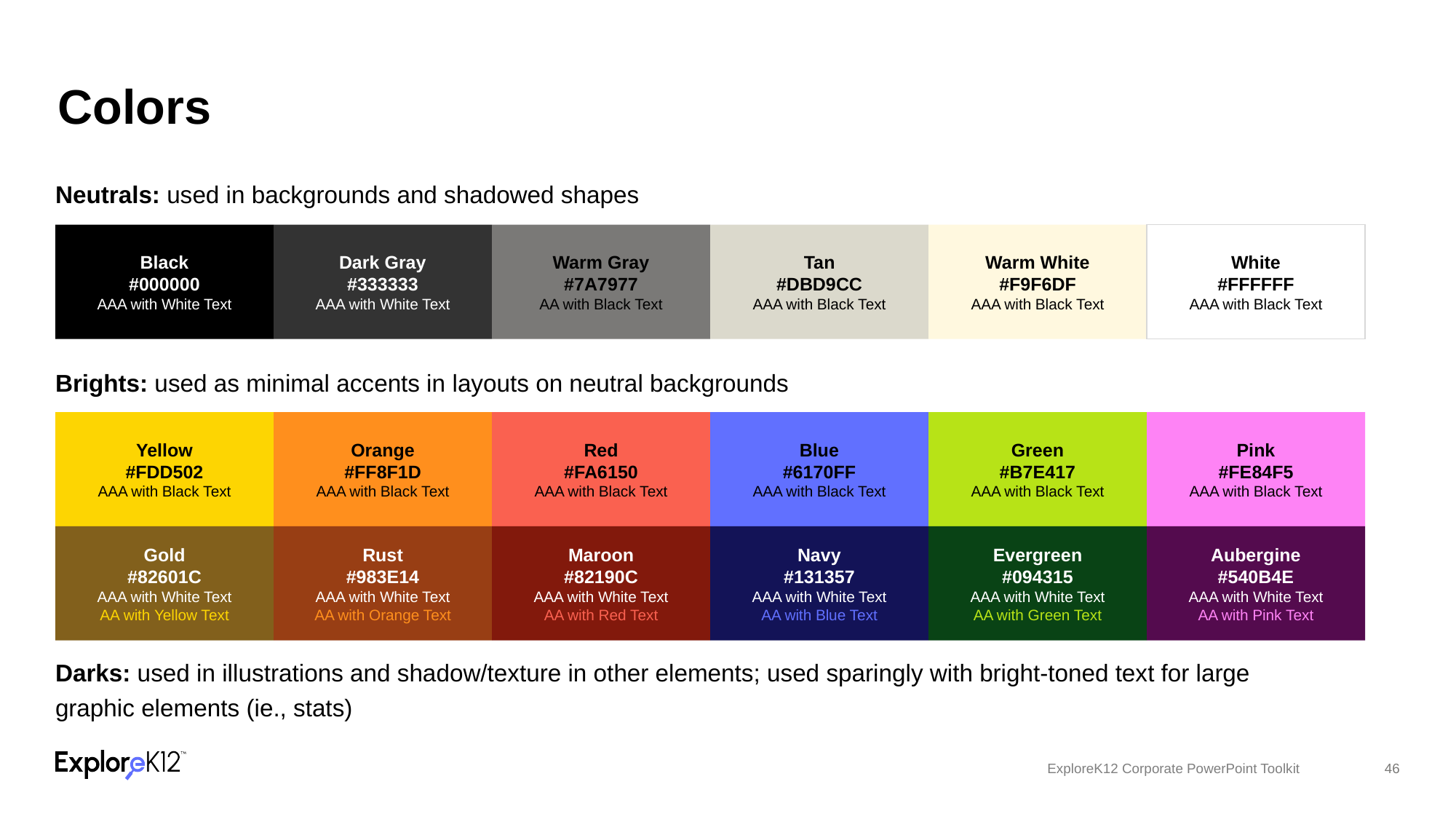

# Colors
Neutrals: used in backgrounds and shadowed shapes
Black
#000000
AAA with White Text
Dark Gray
#333333
AAA with White Text
Warm Gray
#7A7977
AA with Black Text
Tan
#DBD9CC
AAA with Black Text
Warm White
#F9F6DF
AAA with Black Text
White
#FFFFFF
AAA with Black Text
Brights: used as minimal accents in layouts on neutral backgrounds
Yellow
#FDD502
AAA with Black Text
Orange
#FF8F1D
AAA with Black Text
Red
#FA6150
AAA with Black Text
Blue
#6170FF
AAA with Black Text
Green
#B7E417
AAA with Black Text
Pink
#FE84F5
AAA with Black Text
Gold
#82601C
AAA with White Text
AA with Yellow Text
Rust
#983E14
AAA with White Text
AA with Orange Text
Maroon
#82190C
AAA with White Text
AA with Red Text
Navy
#131357
AAA with White Text
AA with Blue Text
Evergreen
#094315
AAA with White Text
AA with Green Text
Aubergine
#540B4E
AAA with White Text
AA with Pink Text
Darks: used in illustrations and shadow/texture in other elements; used sparingly with bright-toned text for large graphic elements (ie., stats)
ExploreK12 Corporate PowerPoint Toolkit
46